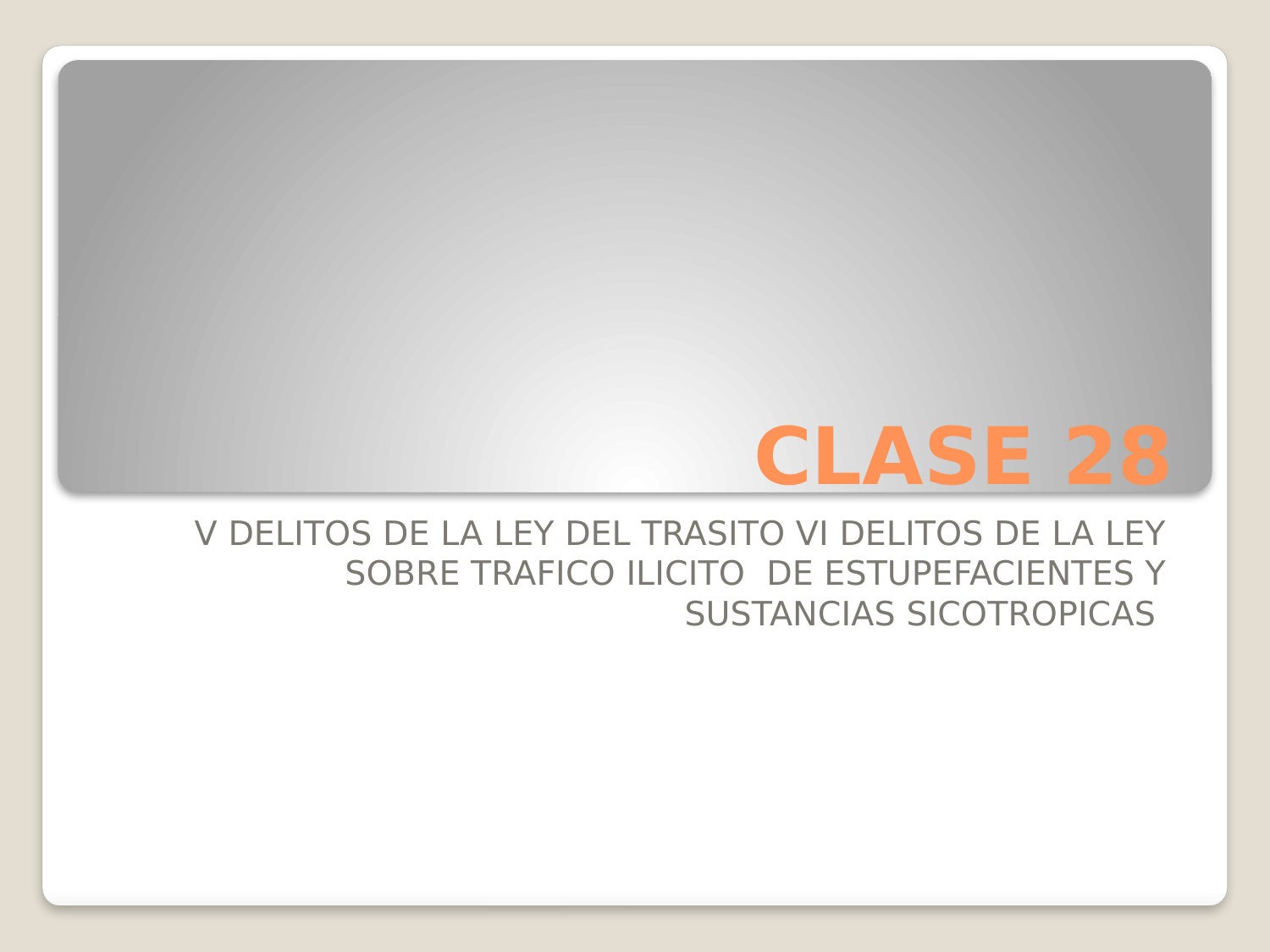

# CLASE 28
V DELITOS DE LA LEY DEL TRASITO VI DELITOS DE LA LEY SOBRE TRAFICO ILICITO  DE ESTUPEFACIENTES Y SUSTANCIAS SICOTROPICAS